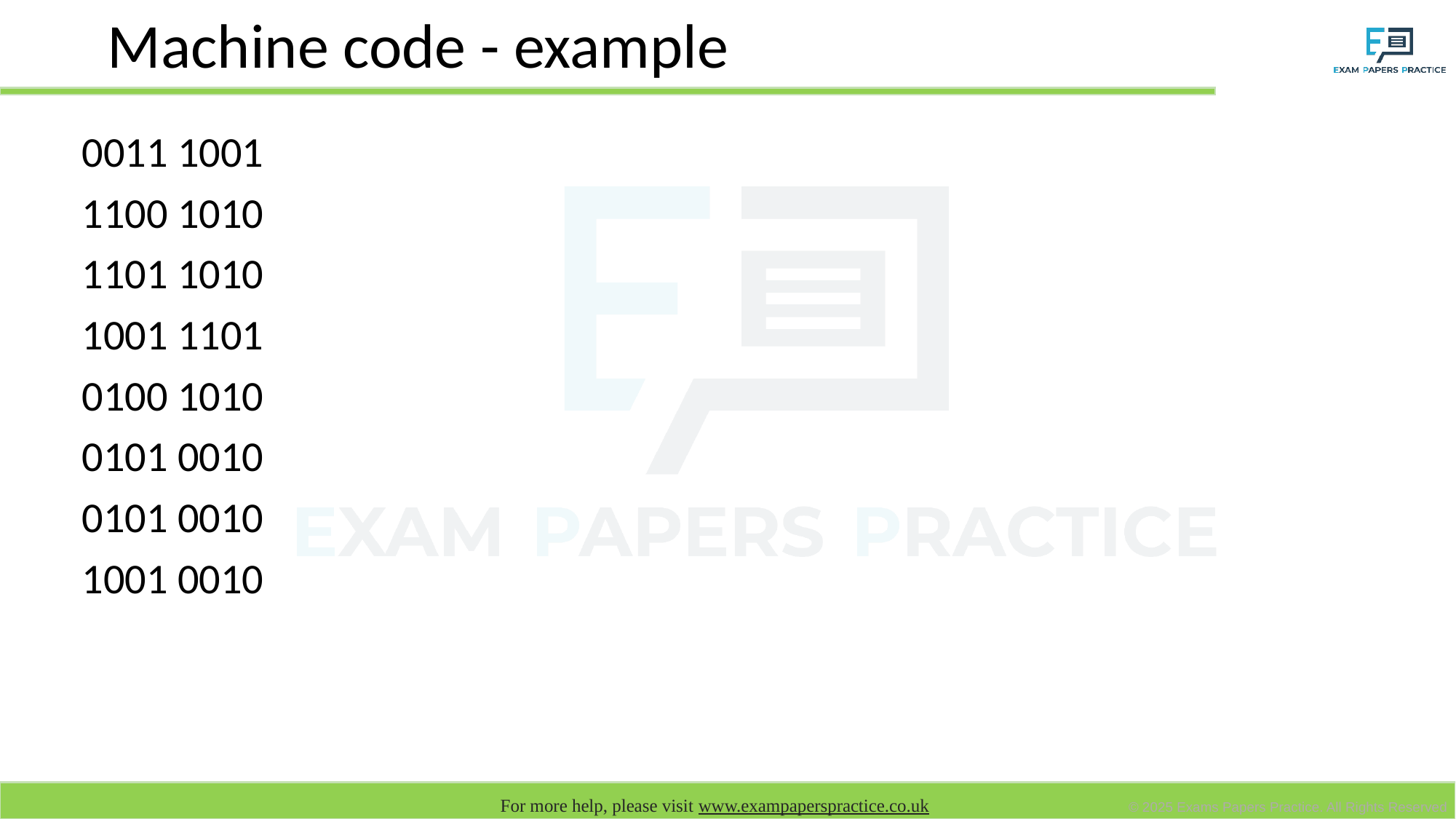

# Machine code - example
0011 1001
1100 1010
1101 1010
1001 1101
0100 1010
0101 0010
0101 0010
1001 0010